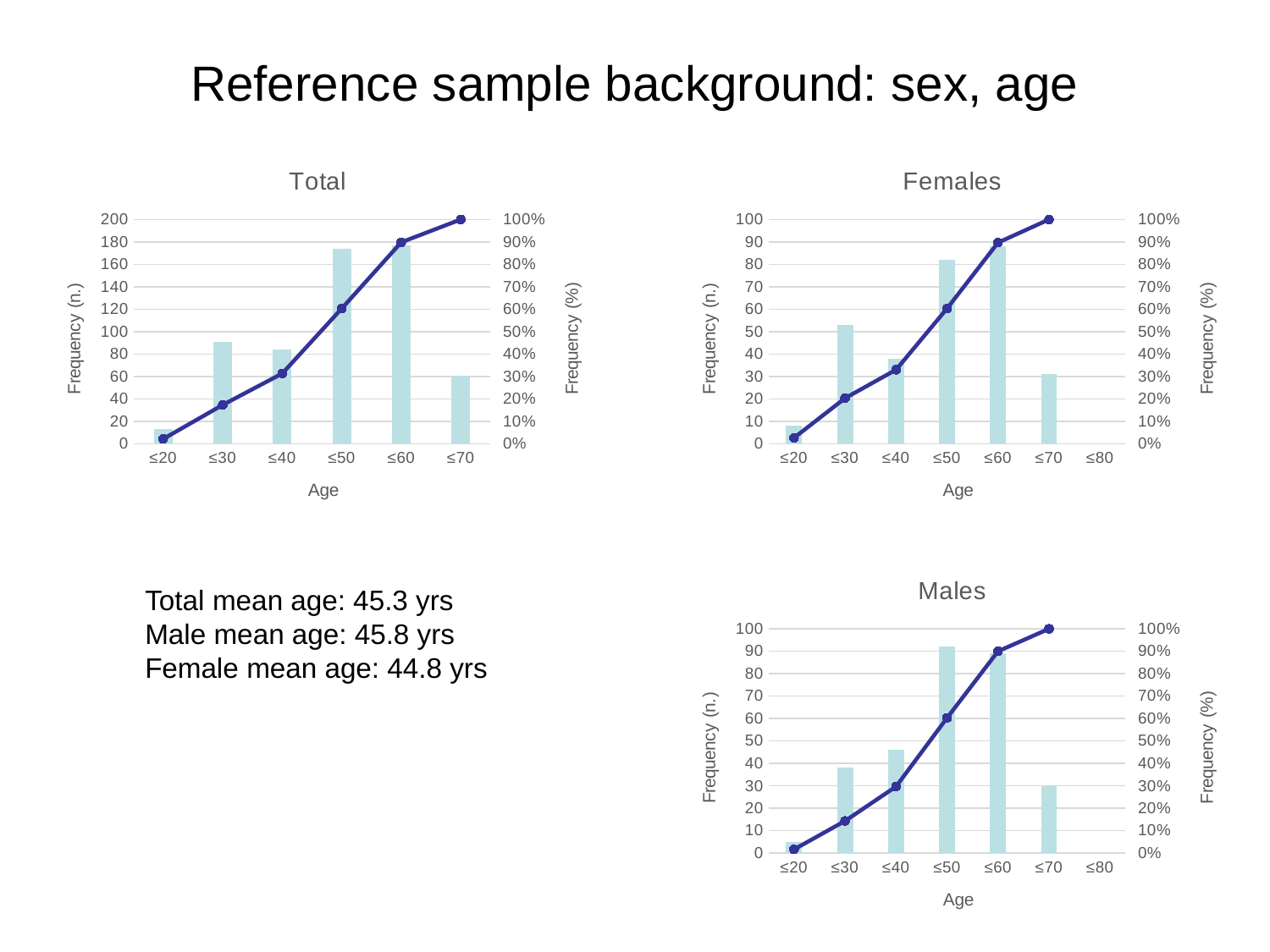

Reference sample background: sex, age

### Chart: Total

| Category |  |  |
|---|---|---|
| ≤20 | 13.0 | 0.021666666666666667 |
| ≤30 | 91.0 | 0.17333333333333334 |
| ≤40 | 84.0 | 0.31333333333333335 |
| ≤50 | 174.0 | 0.6033333333333333 |
| ≤60 | 177.0 | 0.8983333333333332 |
| ≤70 | 61.0 | 0.9999999999999999 |

[unsupported chart]

[unsupported chart]

Total mean age: 45.3 yrs
Male mean age: 45.8 yrs
Female mean age: 44.8 yrs